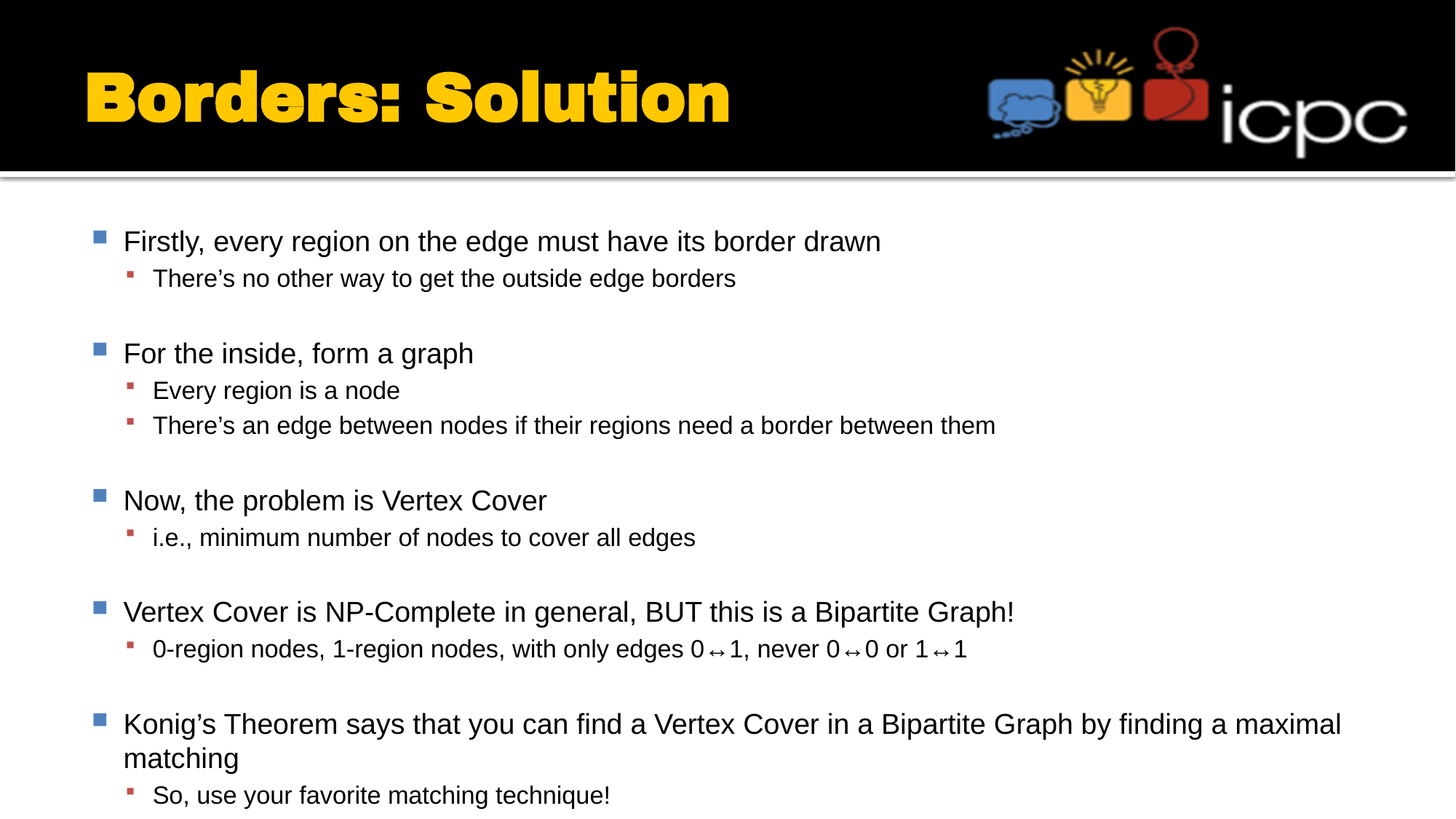

# Borders: Solution
Firstly, every region on the edge must have its border drawn
There’s no other way to get the outside edge borders

For the inside, form a graph
Every region is a node
There’s an edge between nodes if their regions need a border between them

Now, the problem is Vertex Cover
i.e., minimum number of nodes to cover all edges

Vertex Cover is NP-Complete in general, BUT this is a Bipartite Graph!
0-region nodes, 1-region nodes, with only edges 0↔1, never 0↔0 or 1↔1

Konig’s Theorem says that you can find a Vertex Cover in a Bipartite Graph by finding a maximal matching
So, use your favorite matching technique!